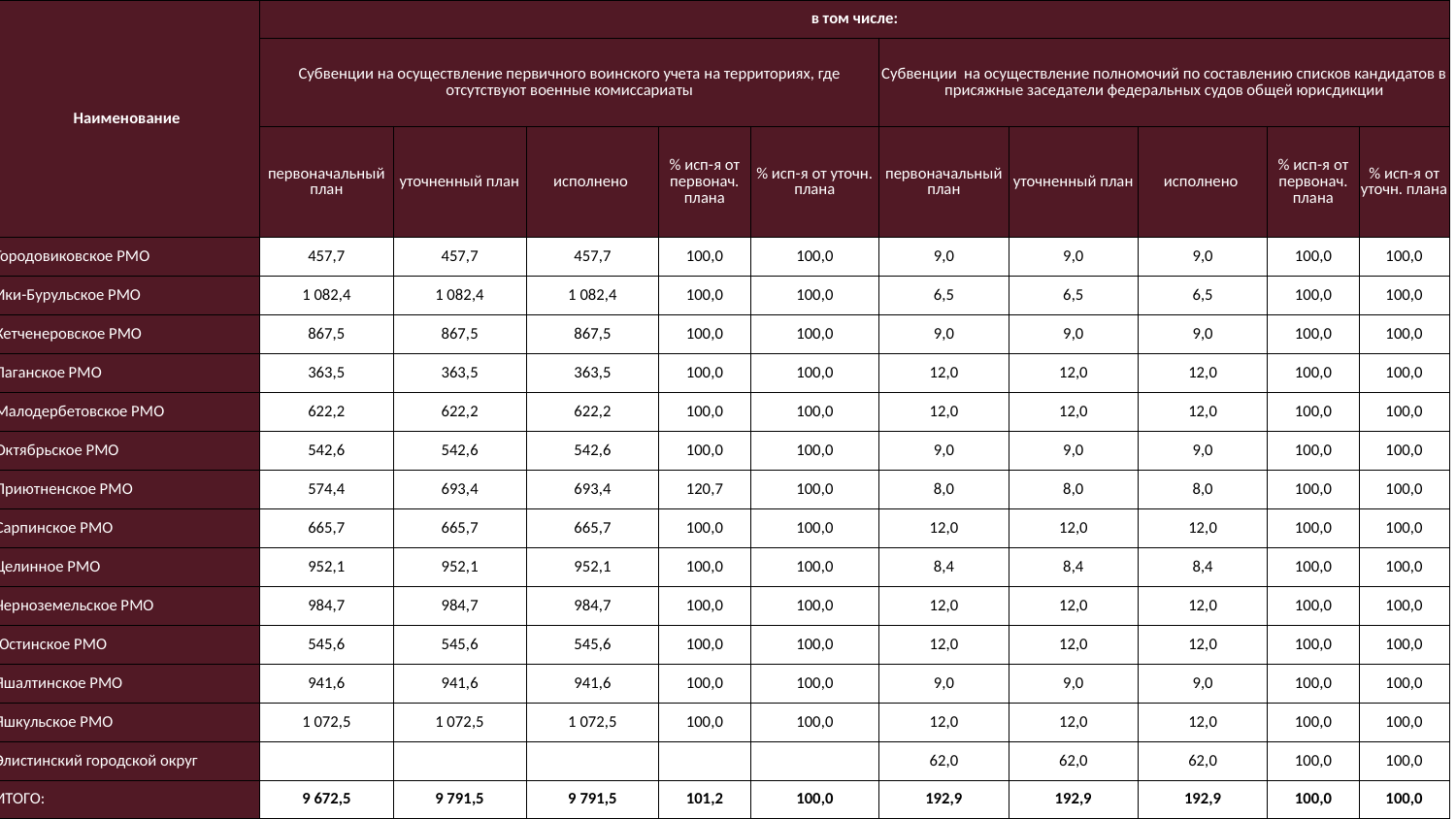

| Наименование | в том числе: |  |  |  |  |  |  |  |  |  |
| --- | --- | --- | --- | --- | --- | --- | --- | --- | --- | --- |
|  | Субвенции на осуществление первичного воинского учета на территориях, где отсутствуют военные комиссариаты |  |  |  |  | Субвенции на осуществление полномочий по составлению списков кандидатов в присяжные заседатели федеральных судов общей юрисдикции |  |  |  |  |
|  | первоначальный план | уточненный план | исполнено | % исп-я от первонач. плана | % исп-я от уточн. плана | первоначальный план | уточненный план | исполнено | % исп-я от первонач. плана | % исп-я от уточн. плана |
| Городовиковское РМО | 457,7 | 457,7 | 457,7 | 100,0 | 100,0 | 9,0 | 9,0 | 9,0 | 100,0 | 100,0 |
| Ики-Бурульское РМО | 1 082,4 | 1 082,4 | 1 082,4 | 100,0 | 100,0 | 6,5 | 6,5 | 6,5 | 100,0 | 100,0 |
| Кетченеровское РМО | 867,5 | 867,5 | 867,5 | 100,0 | 100,0 | 9,0 | 9,0 | 9,0 | 100,0 | 100,0 |
| Лаганское РМО | 363,5 | 363,5 | 363,5 | 100,0 | 100,0 | 12,0 | 12,0 | 12,0 | 100,0 | 100,0 |
| Малодербетовское РМО | 622,2 | 622,2 | 622,2 | 100,0 | 100,0 | 12,0 | 12,0 | 12,0 | 100,0 | 100,0 |
| Октябрьское РМО | 542,6 | 542,6 | 542,6 | 100,0 | 100,0 | 9,0 | 9,0 | 9,0 | 100,0 | 100,0 |
| Приютненское РМО | 574,4 | 693,4 | 693,4 | 120,7 | 100,0 | 8,0 | 8,0 | 8,0 | 100,0 | 100,0 |
| Сарпинское РМО | 665,7 | 665,7 | 665,7 | 100,0 | 100,0 | 12,0 | 12,0 | 12,0 | 100,0 | 100,0 |
| Целинное РМО | 952,1 | 952,1 | 952,1 | 100,0 | 100,0 | 8,4 | 8,4 | 8,4 | 100,0 | 100,0 |
| Черноземельское РМО | 984,7 | 984,7 | 984,7 | 100,0 | 100,0 | 12,0 | 12,0 | 12,0 | 100,0 | 100,0 |
| Юстинское РМО | 545,6 | 545,6 | 545,6 | 100,0 | 100,0 | 12,0 | 12,0 | 12,0 | 100,0 | 100,0 |
| Яшалтинское РМО | 941,6 | 941,6 | 941,6 | 100,0 | 100,0 | 9,0 | 9,0 | 9,0 | 100,0 | 100,0 |
| Яшкульское РМО | 1 072,5 | 1 072,5 | 1 072,5 | 100,0 | 100,0 | 12,0 | 12,0 | 12,0 | 100,0 | 100,0 |
| Элистинский городской округ |  |  |  |  |  | 62,0 | 62,0 | 62,0 | 100,0 | 100,0 |
| ИТОГО: | 9 672,5 | 9 791,5 | 9 791,5 | 101,2 | 100,0 | 192,9 | 192,9 | 192,9 | 100,0 | 100,0 |
44